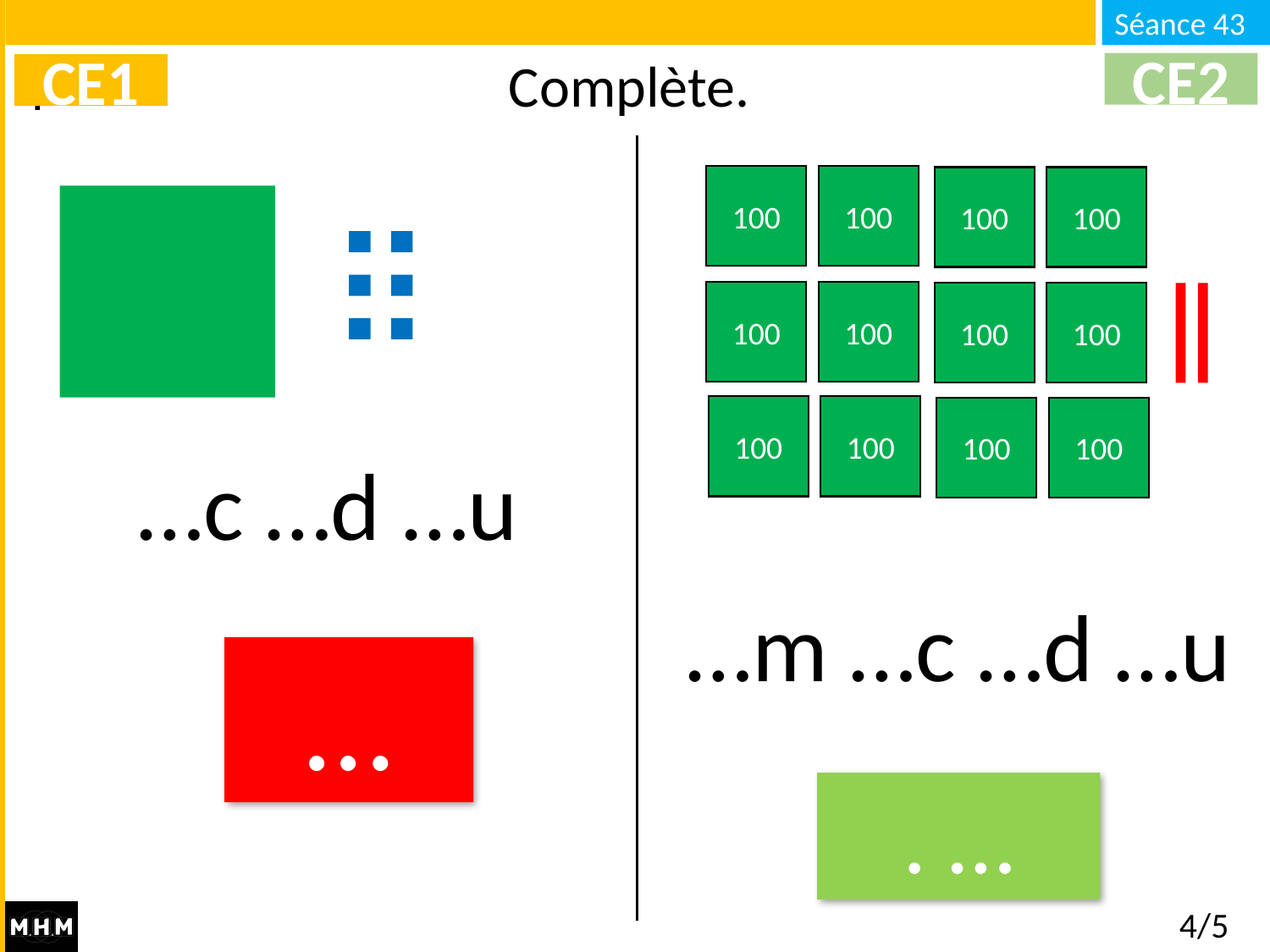

# Complète.
CE2
CE1
100
100
100
100

100
100
100
100

100
100
100
100
…c …d …u
…m …c …d …u
…
. …
4/5